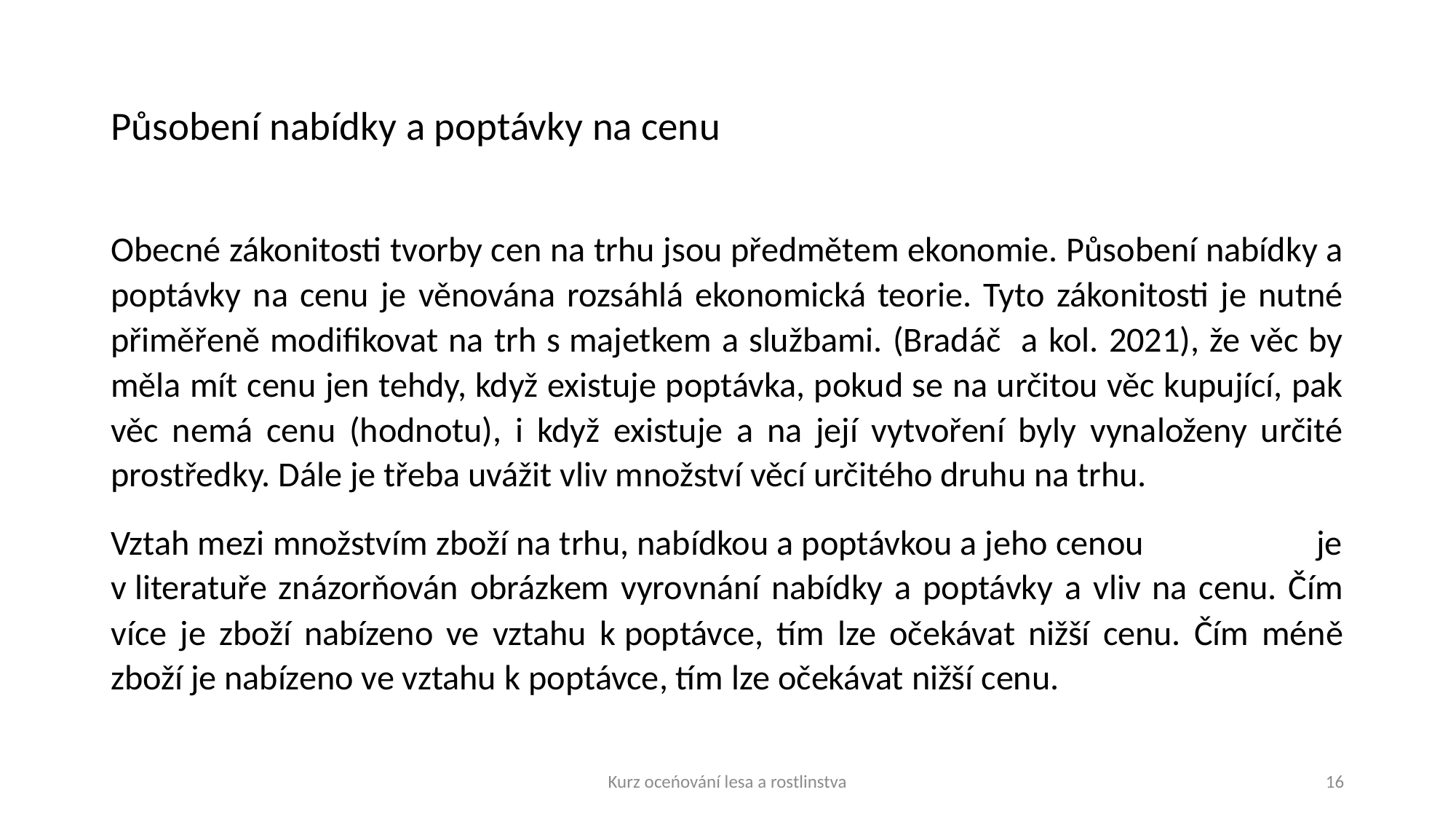

# Působení nabídky a poptávky na cenu
Obecné zákonitosti tvorby cen na trhu jsou předmětem ekonomie. Působení nabídky a poptávky na cenu je věnována rozsáhlá ekonomická teorie. Tyto zákonitosti je nutné přiměřeně modifikovat na trh s majetkem a službami. (Bradáč  a kol. 2021), že věc by měla mít cenu jen tehdy, když existuje poptávka, pokud se na určitou věc kupující, pak věc nemá cenu (hodnotu), i když existuje a na její vytvoření byly vynaloženy určité prostředky. Dále je třeba uvážit vliv množství věcí určitého druhu na trhu.
Vztah mezi množstvím zboží na trhu, nabídkou a poptávkou a jeho cenou                     je v literatuře znázorňován obrázkem vyrovnání nabídky a poptávky a vliv na cenu. Čím více je zboží nabízeno ve vztahu k poptávce, tím lze očekávat nižší cenu. Čím méně zboží je nabízeno ve vztahu k poptávce, tím lze očekávat nižší cenu.

Kurz oceńování lesa a rostlinstva
16